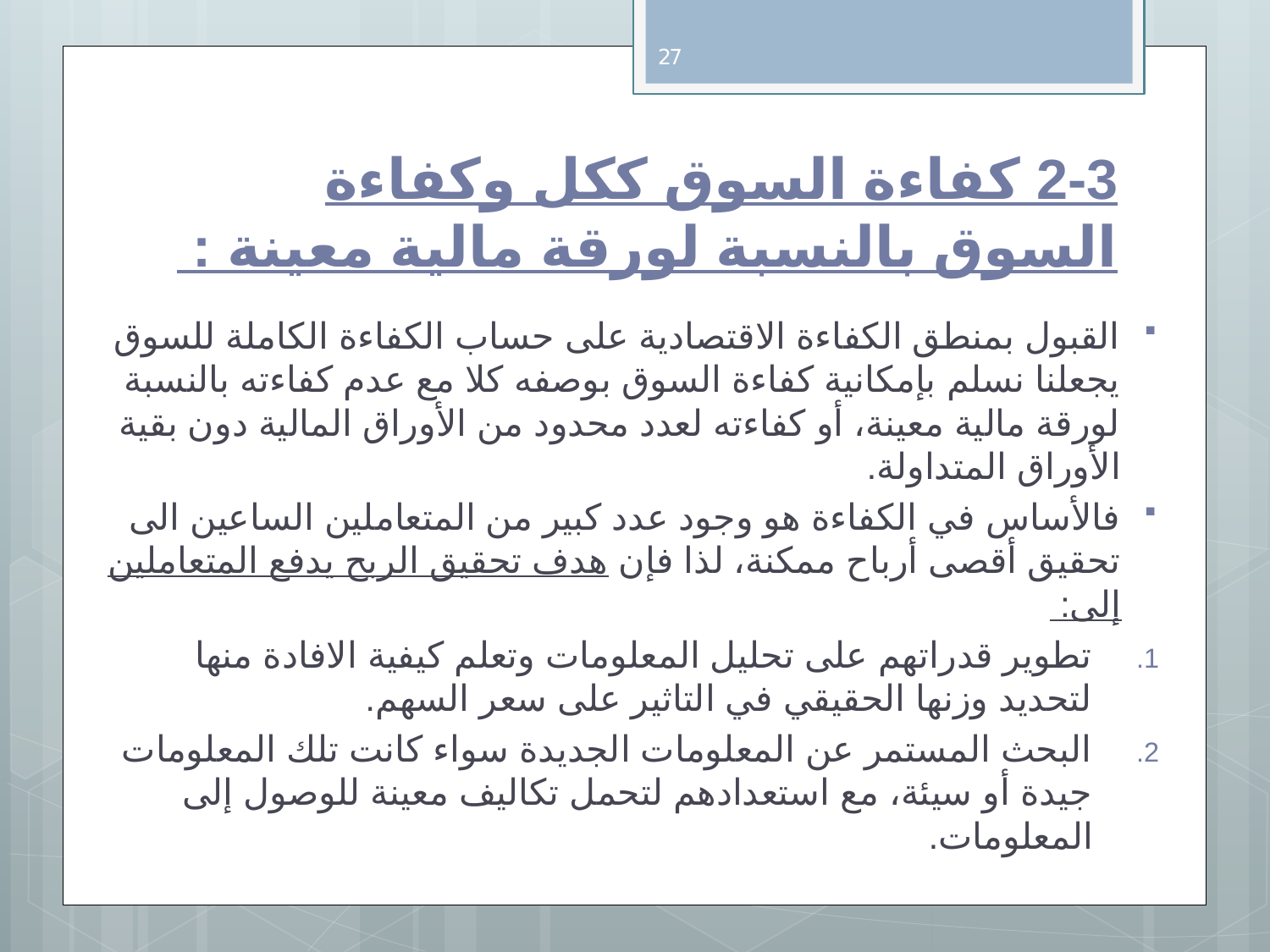

27
# 2-3 كفاءة السوق ككل وكفاءة السوق بالنسبة لورقة مالية معينة :
القبول بمنطق الكفاءة الاقتصادية على حساب الكفاءة الكاملة للسوق يجعلنا نسلم بإمكانية كفاءة السوق بوصفه كلا مع عدم كفاءته بالنسبة لورقة مالية معينة، أو كفاءته لعدد محدود من الأوراق المالية دون بقية الأوراق المتداولة.
فالأساس في الكفاءة هو وجود عدد كبير من المتعاملين الساعين الى تحقيق أقصى أرباح ممكنة، لذا فإن هدف تحقيق الربح يدفع المتعاملين إلى:
تطوير قدراتهم على تحليل المعلومات وتعلم كيفية الافادة منها لتحديد وزنها الحقيقي في التاثير على سعر السهم.
البحث المستمر عن المعلومات الجديدة سواء كانت تلك المعلومات جيدة أو سيئة، مع استعدادهم لتحمل تكاليف معينة للوصول إلى المعلومات.